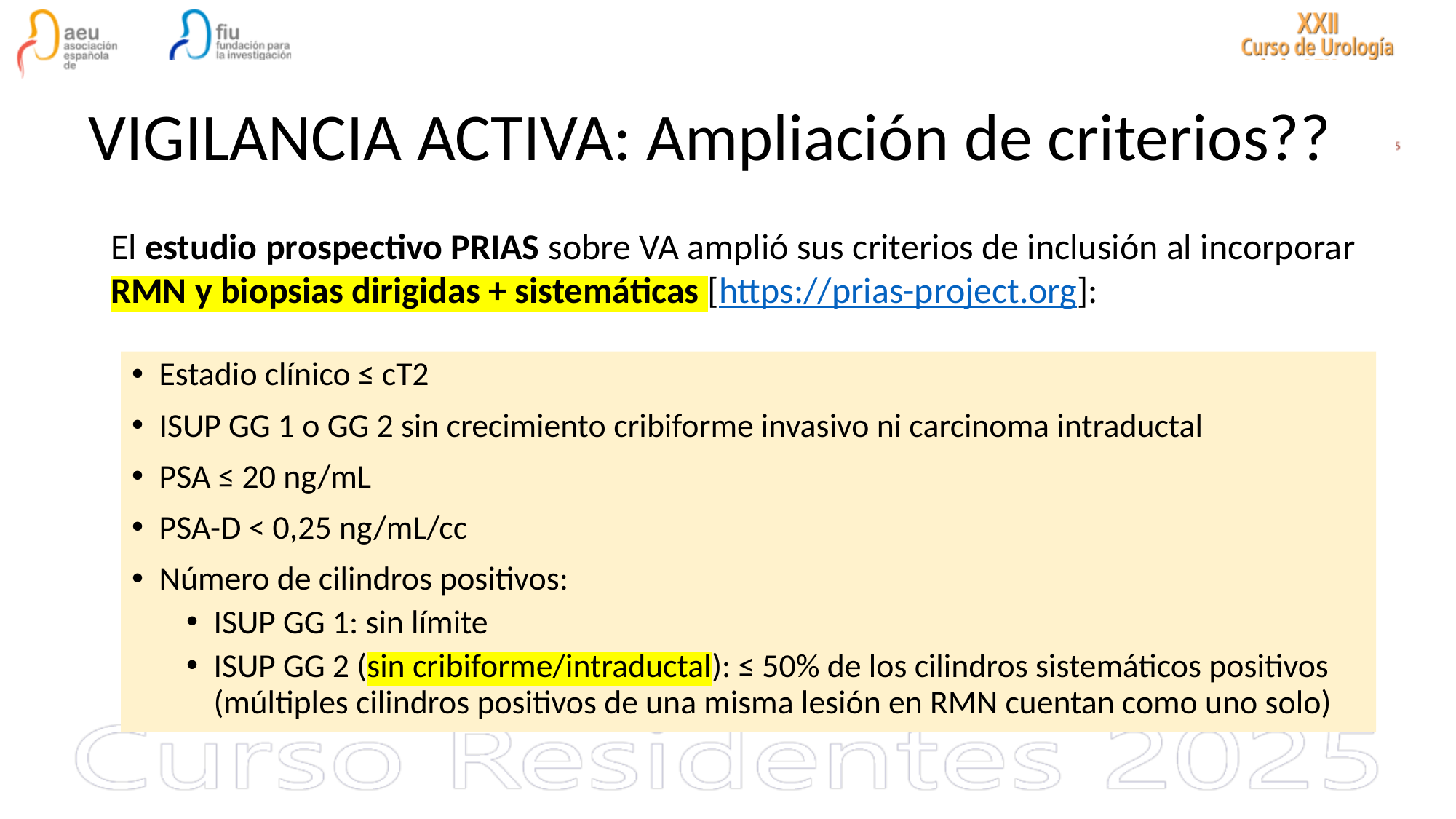

# VIGILANCIA ACTIVA: Ampliación de criterios??
El estudio prospectivo PRIAS sobre VA amplió sus criterios de inclusión al incorporar RMN y biopsias dirigidas + sistemáticas [https://prias-project.org]:

Estadio clínico ≤ cT2
ISUP GG 1 o GG 2 sin crecimiento cribiforme invasivo ni carcinoma intraductal
PSA ≤ 20 ng/mL
PSA-D < 0,25 ng/mL/cc
Número de cilindros positivos:
ISUP GG 1: sin límite
ISUP GG 2 (sin cribiforme/intraductal): ≤ 50% de los cilindros sistemáticos positivos
(múltiples cilindros positivos de una misma lesión en RMN cuentan como uno solo)